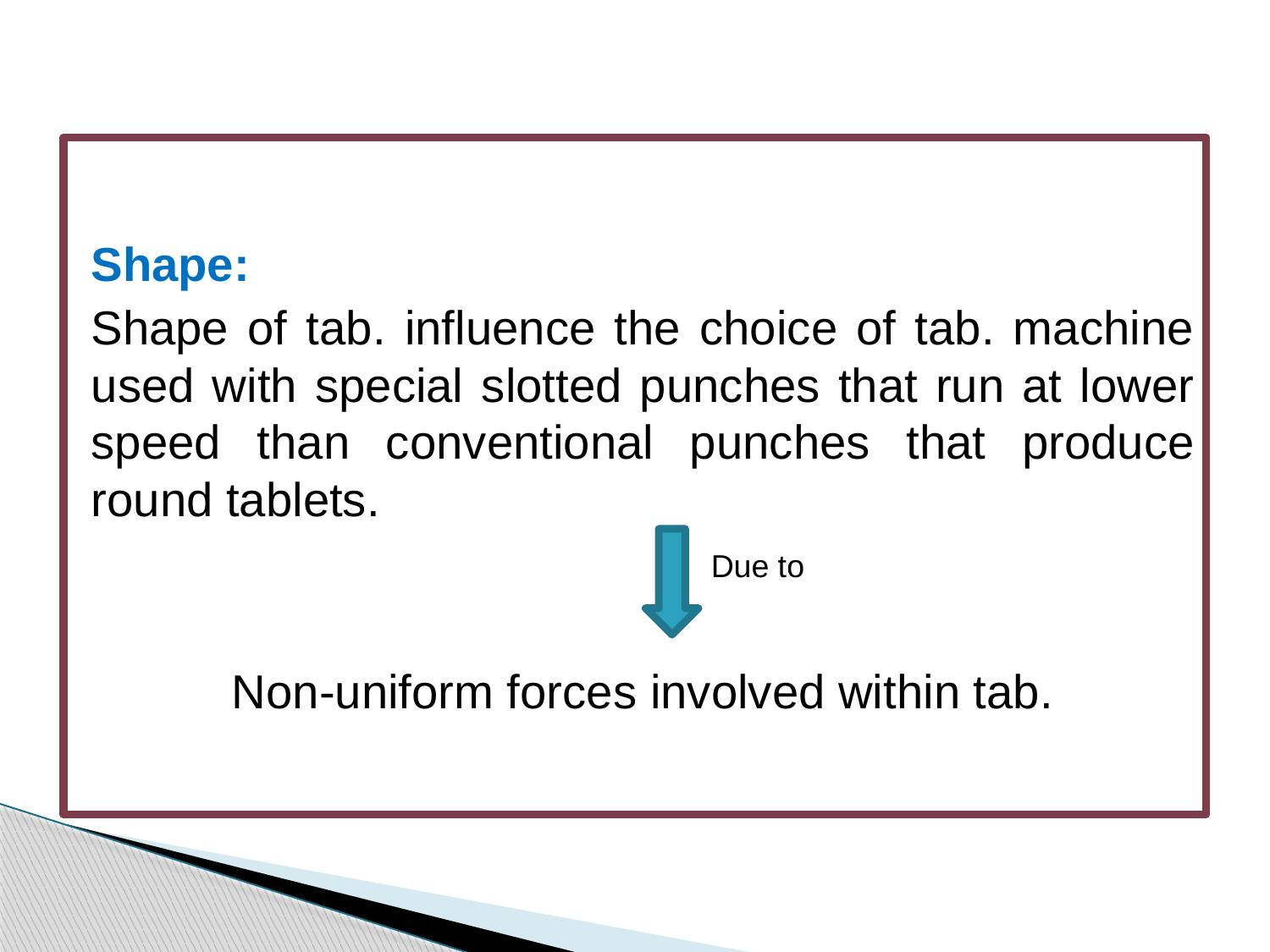

Shape:
Shape of tab. influence the choice of tab. machine used with special slotted punches that run at lower speed than conventional punches that produce round tablets.

Non-uniform forces involved within tab.

Due to